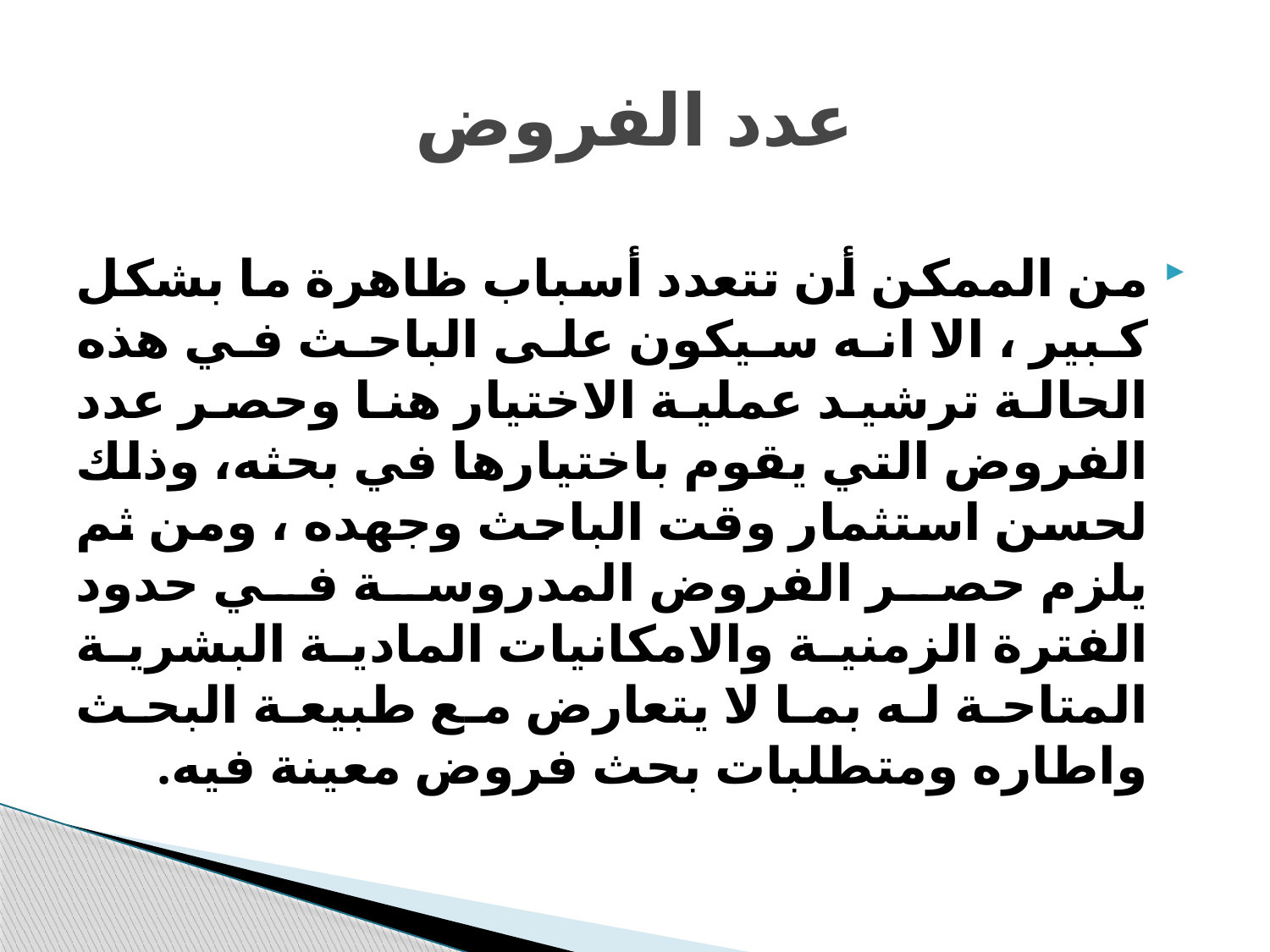

# عدد الفروض
من الممكن أن تتعدد أسباب ظاهرة ما بشكل كبير ، الا انه سيكون على الباحث في هذه الحالة ترشيد عملية الاختيار هنا وحصر عدد الفروض التي يقوم باختيارها في بحثه، وذلك لحسن استثمار وقت الباحث وجهده ، ومن ثم يلزم حصر الفروض المدروسة في حدود الفترة الزمنية والامكانيات المادية البشرية المتاحة له بما لا يتعارض مع طبيعة البحث واطاره ومتطلبات بحث فروض معينة فيه.